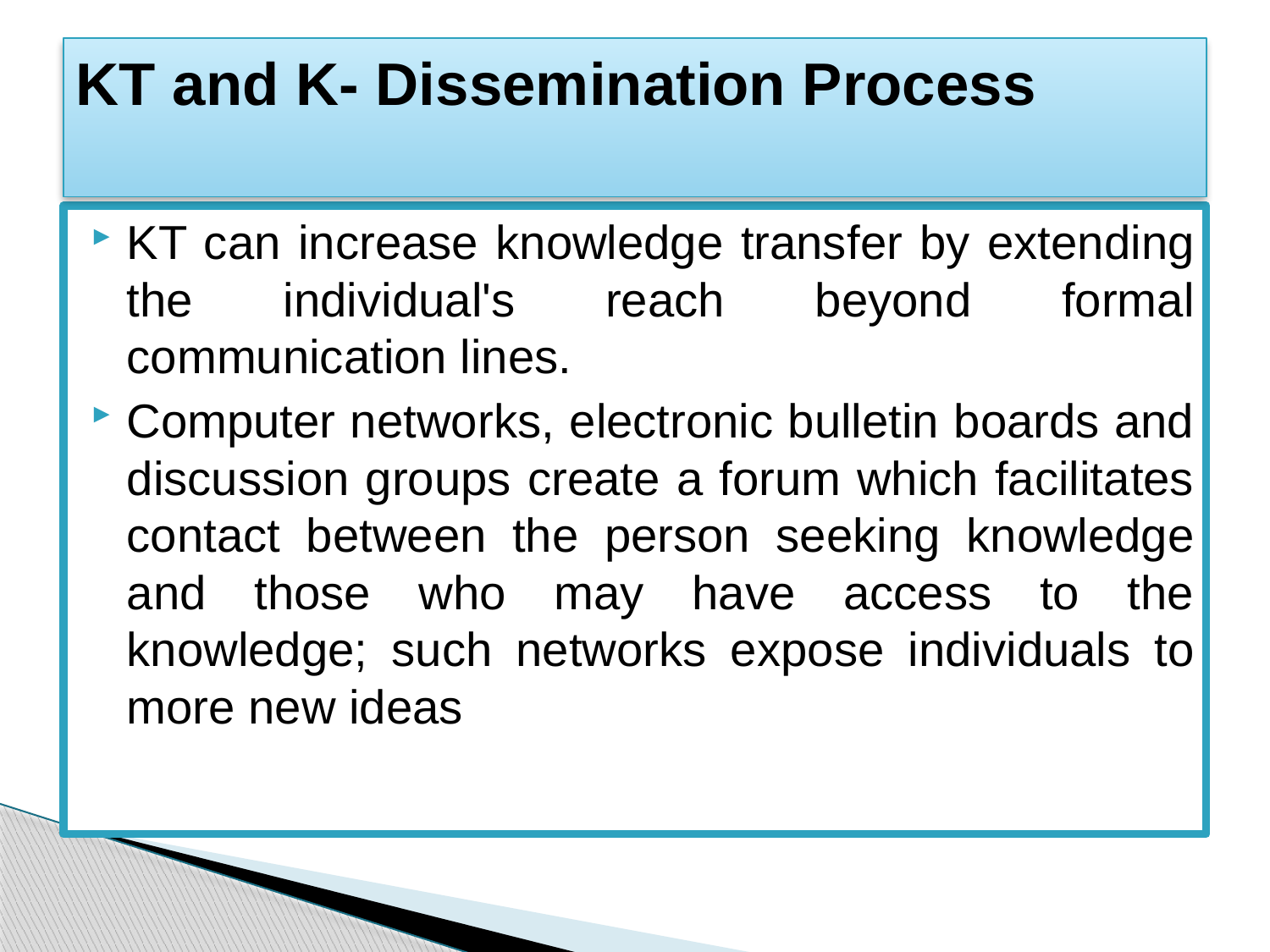

# KT and K- Dissemination Process
KT can increase knowledge transfer by extending the individual's reach beyond formal communication lines.
Computer networks, electronic bulletin boards and discussion groups create a forum which facilitates contact between the person seeking knowledge and those who may have access to the knowledge; such networks expose individuals to more new ideas